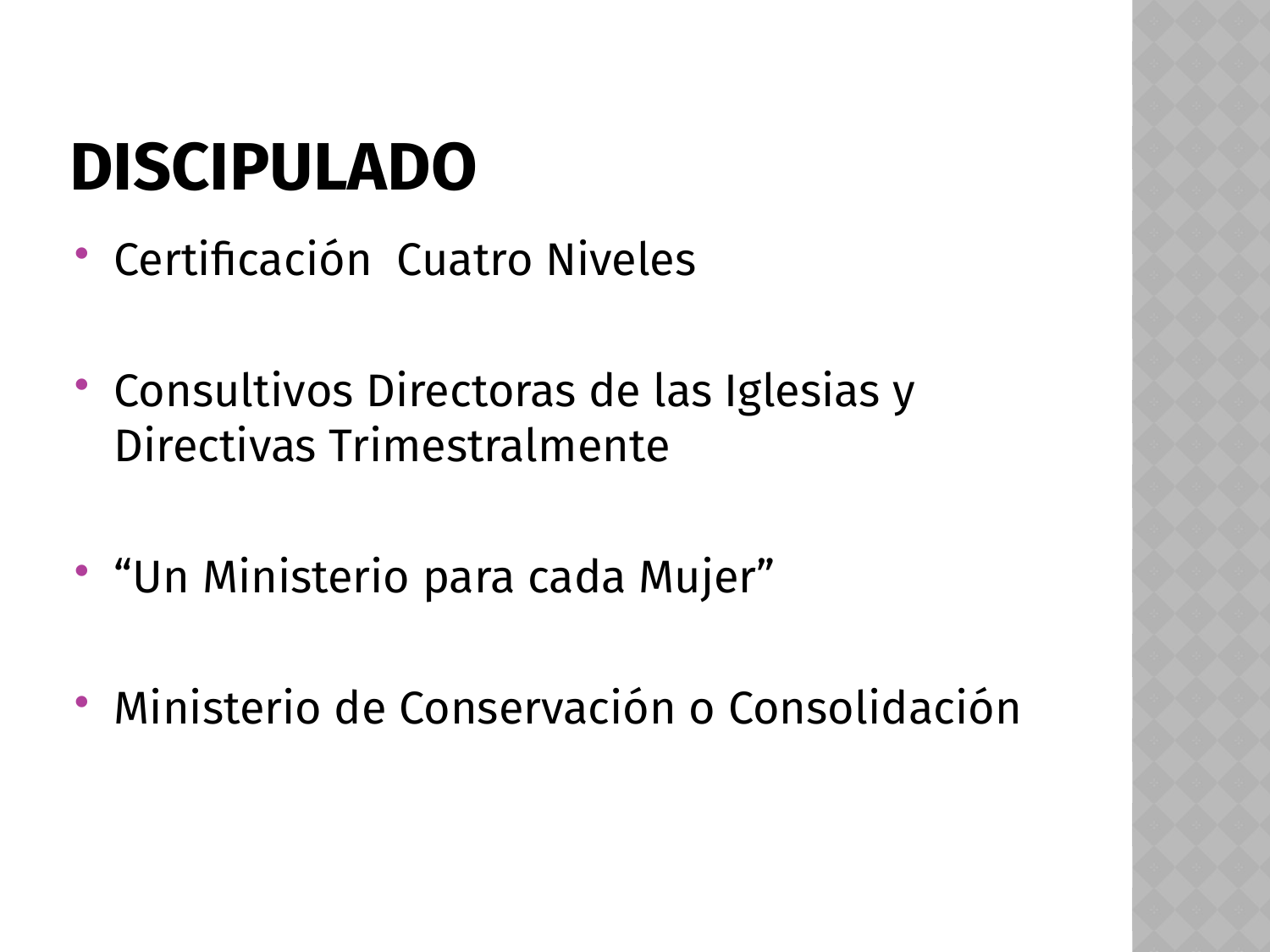

# Discipulado
Certificación  Cuatro Niveles

Consultivos Directoras de las Iglesias y Directivas Trimestralmente

“Un Ministerio para cada Mujer”

Ministerio de Conservación o Consolidación